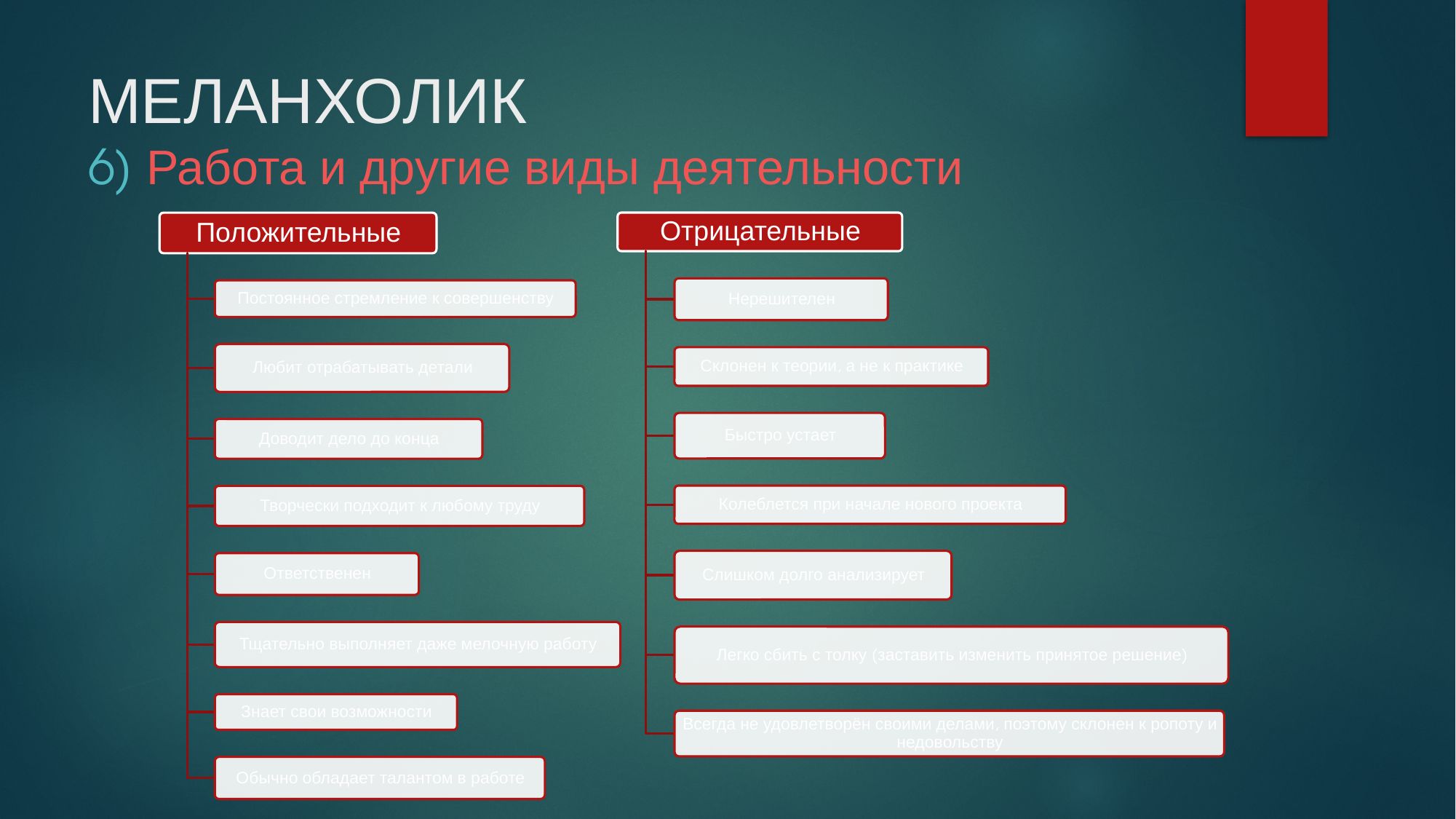

# МЕЛАНХОЛИК 6) Работа и другие виды деятельности
Положительные
Постоянное стремление к совершенству
Любит отрабатывать детали
Доводит дело до конца
Творчески подходит к любому труду
Ответственен
Тщательно выполняет даже мелочную работу
Знает свои возможности
Обычно обладает талантом в работе
Отрицательные
Нерешителен
Склонен к теории, а не к практике
Быстро устает
Колеблется при начале нового проекта
Слишком долго анализирует
Легко сбить с толку (заставить изменить принятое решение)
Всегда не удовлетворён своими делами, поэтому склонен к ропоту и недовольству